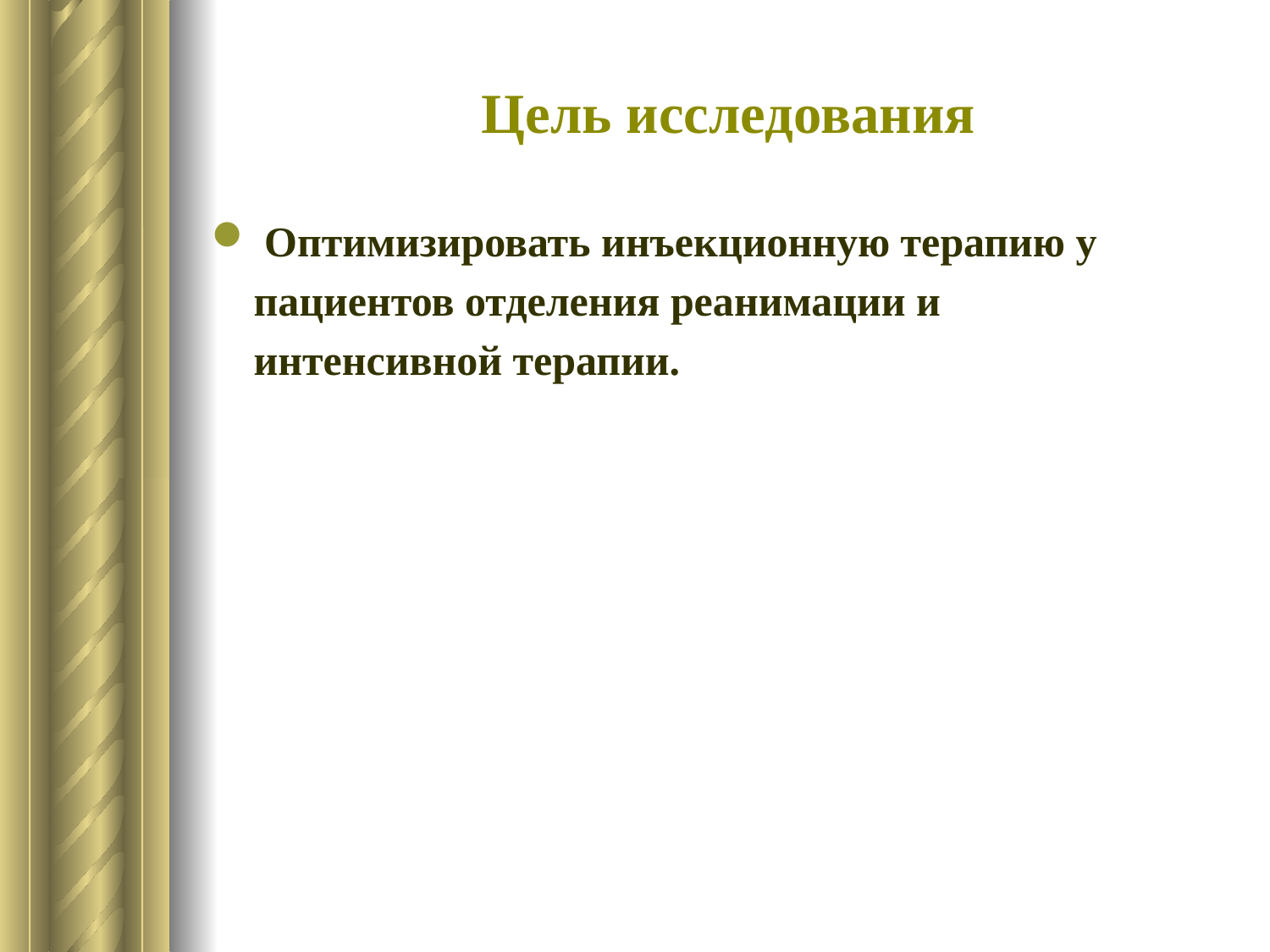

Цель исследования
 Оптимизировать инъекционную терапию у
    пациентов отделения реанимации и
    интенсивной терапии.